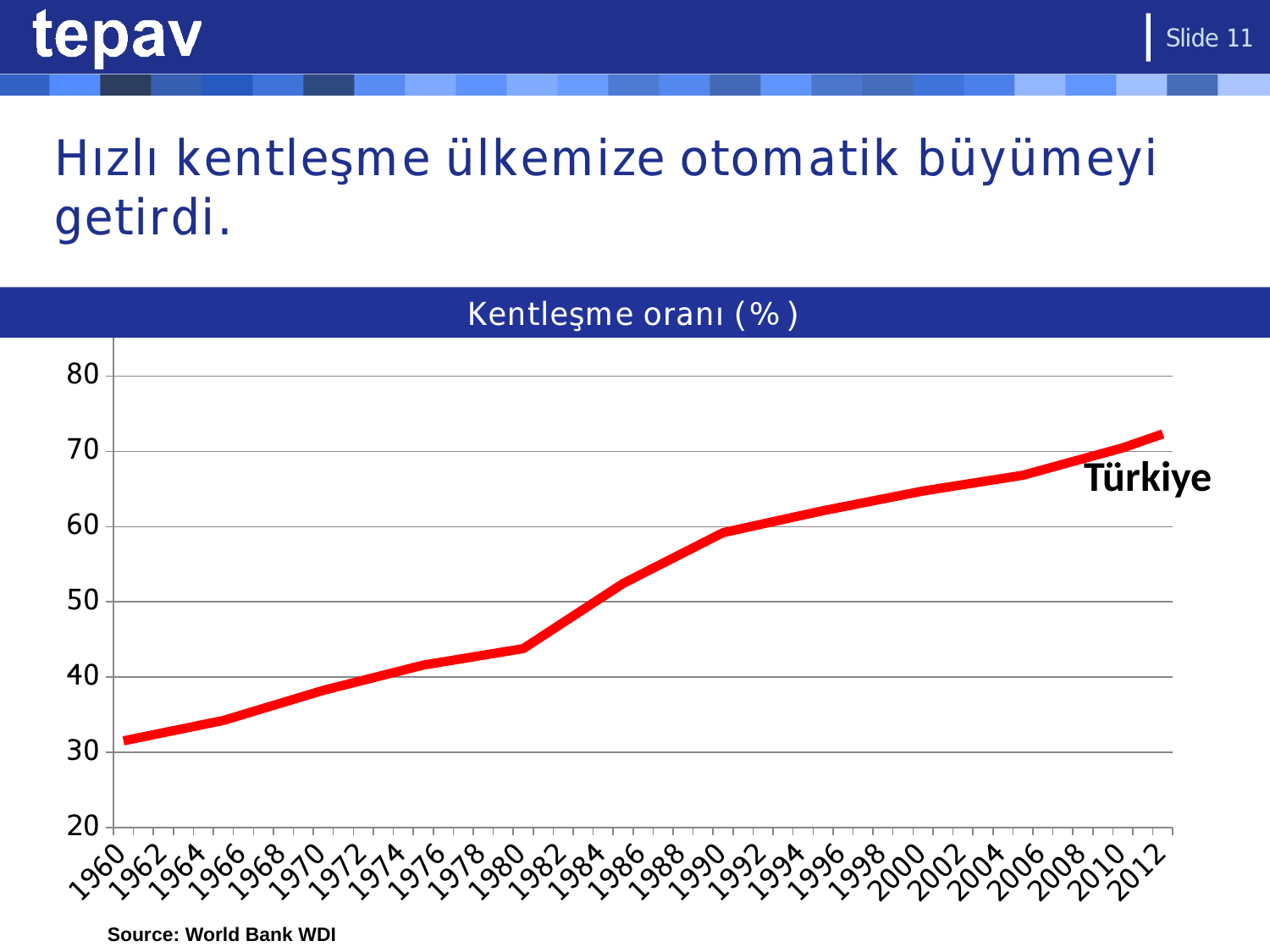

Slide 11
# Hızlı kentleşme ülkemize otomatik büyümeyi getirdi.

### Chart

| Category | Turkey |
|---|---|
| 1960 | 31.515 |
| 1961 | 32.0574 |
| 1962 | 32.5998 |
| 1963 | 33.1422 |
| 1964 | 33.6846 |
| 1965 | 34.227 |
| 1966 | 35.0284 |
| 1967 | 35.8298 |
| 1968 | 36.6312 |
| 1969 | 37.4326 |
| 1970 | 38.234 |
| 1971 | 38.9044 |
| 1972 | 39.5748 |
| 1973 | 40.2452 |
| 1974 | 40.9156 |
| 1975 | 41.586 |
| 1976 | 42.0248 |
| 1977 | 42.4636 |
| 1978 | 42.9024 |
| 1979 | 43.3412 |
| 1980 | 43.78 |
| 1981 | 45.5136 |
| 1982 | 47.2472 |
| 1983 | 48.9808 |
| 1984 | 50.7144 |
| 1985 | 52.448 |
| 1986 | 53.799 |
| 1987 | 55.15 |
| 1988 | 56.501 |
| 1989 | 57.852 |
| 1990 | 59.203 |
| 1991 | 59.787 |
| 1992 | 60.371 |
| 1993 | 60.955 |
| 1994 | 61.539 |
| 1995 | 62.123 |
| 1996 | 62.6466 |
| 1997 | 63.1702 |
| 1998 | 63.6938 |
| 1999 | 64.2174 |
| 2000 | 64.741 |
| 2001 | 65.161 |
| 2002 | 65.581 |
| 2003 | 66.001 |
| 2004 | 66.421 |
| 2005 | 66.841 |
| 2006 | 67.5702 |
| 2007 | 68.2994 |
| 2008 | 69.0286 |
| 2009 | 69.7578 |
| 2010 | 70.487 |
| 2011 | 71.4094 |
| 2012 | 72.3318 |
Kentleşme oranı (%)
Türkiye
Source: World Bank WDI